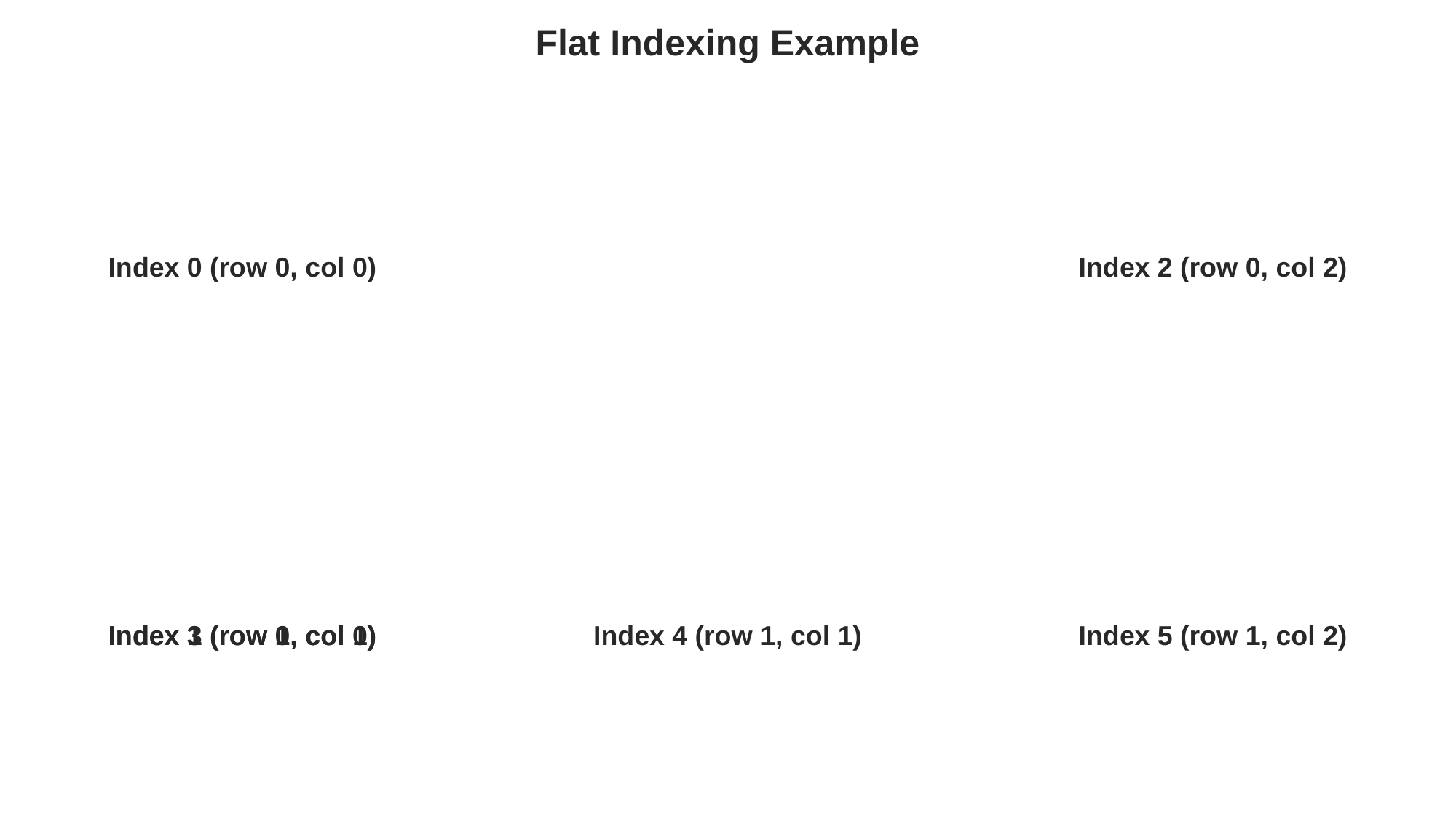

Flat Indexing Example
Index 0 (row 0, col 0)
Index 2 (row 0, col 2)
Index 1 (row 0, col 1)
Index 3 (row 1, col 0)
Index 4 (row 1, col 1)
Index 5 (row 1, col 2)